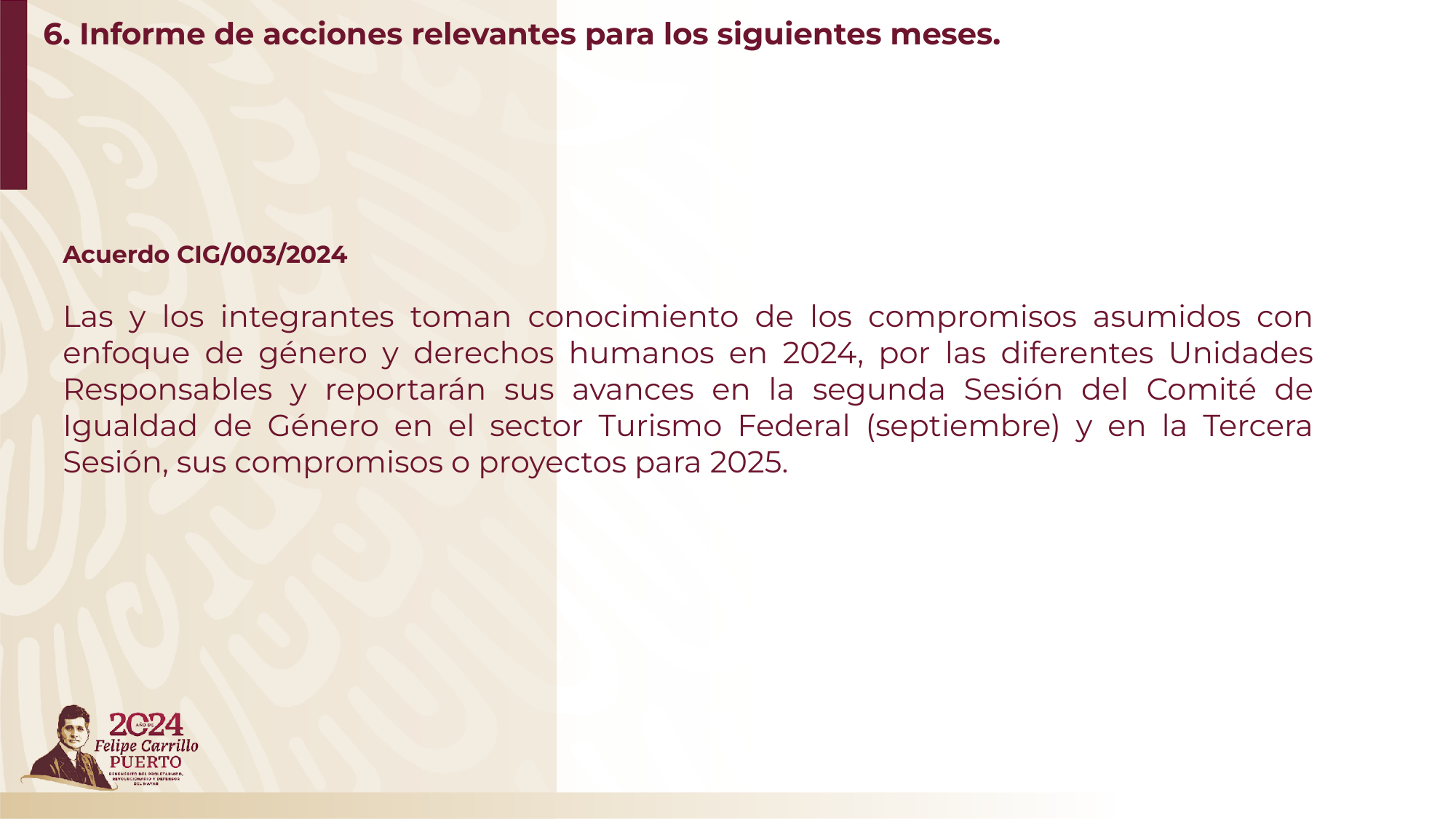

# 6. Informe de acciones relevantes para los siguientes meses.
Acuerdo CIG/003/2024

Las y los integrantes toman conocimiento de los compromisos asumidos con enfoque de género y derechos humanos en 2024, por las diferentes Unidades Responsables y reportarán sus avances en la segunda Sesión del Comité de Igualdad de Género en el sector Turismo Federal (septiembre) y en la Tercera Sesión, sus compromisos o proyectos para 2025.